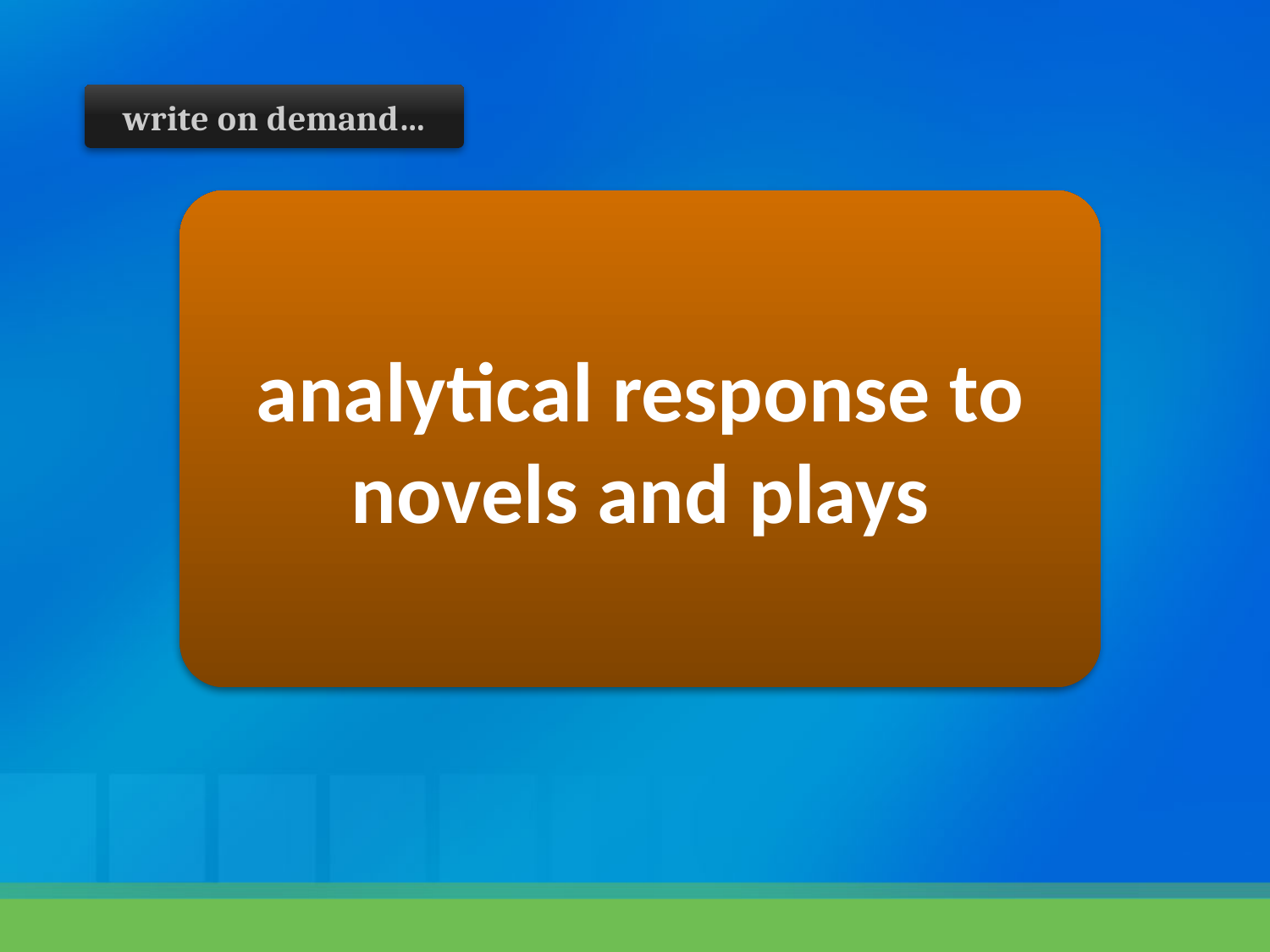

write on demand…
analytical response to novels and plays